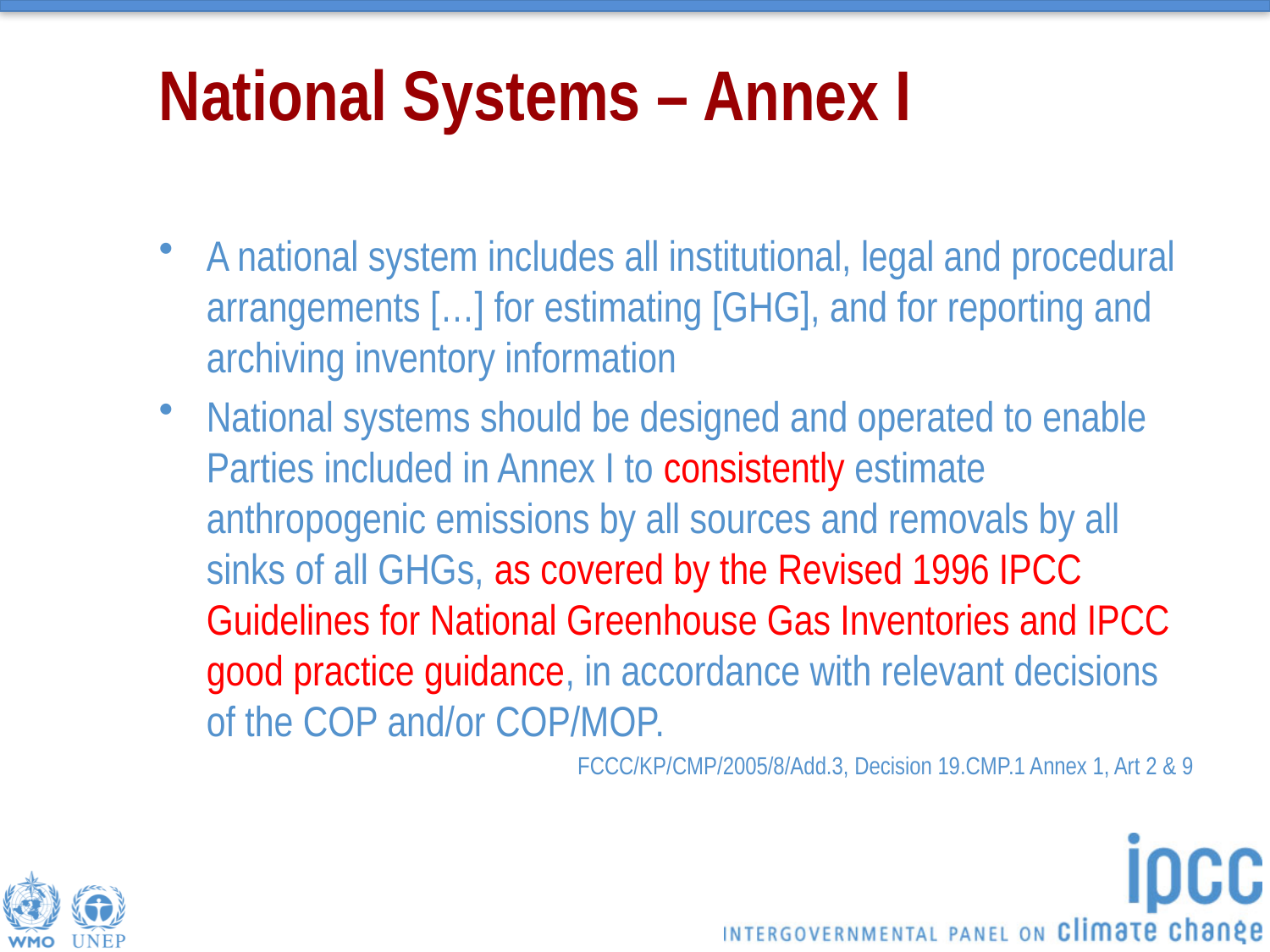

# National Systems – Annex I
A national system includes all institutional, legal and procedural arrangements […] for estimating [GHG], and for reporting and archiving inventory information
National systems should be designed and operated to enable Parties included in Annex I to consistently estimate anthropogenic emissions by all sources and removals by all sinks of all GHGs, as covered by the Revised 1996 IPCC Guidelines for National Greenhouse Gas Inventories and IPCC good practice guidance, in accordance with relevant decisions of the COP and/or COP/MOP.
FCCC/KP/CMP/2005/8/Add.3, Decision 19.CMP.1 Annex 1, Art 2 & 9